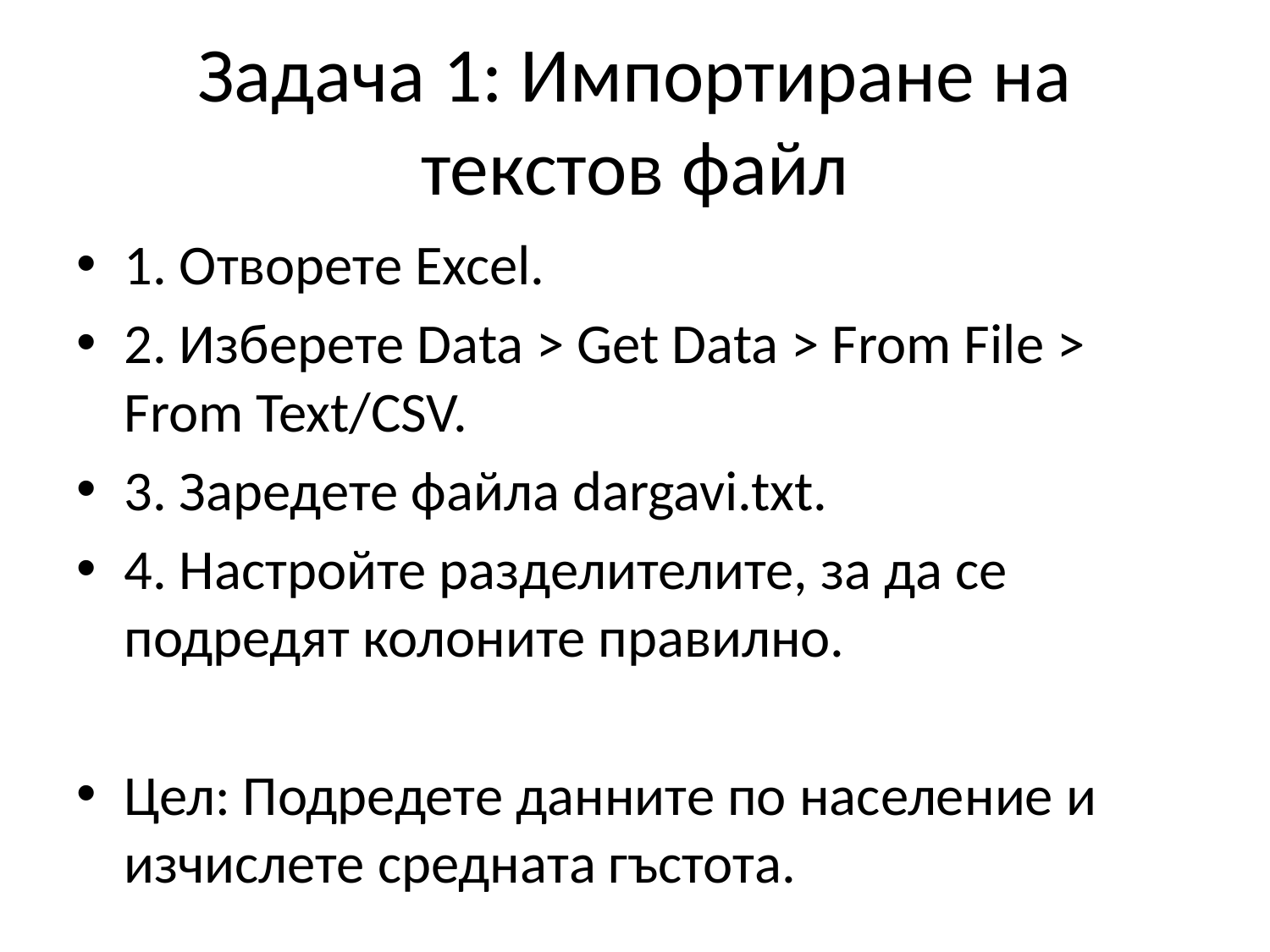

# Задача 1: Импортиране на текстов файл
1. Отворете Excel.
2. Изберете Data > Get Data > From File > From Text/CSV.
3. Заредете файла dargavi.txt.
4. Настройте разделителите, за да се подредят колоните правилно.

Цел: Подредете данните по население и изчислете средната гъстота.